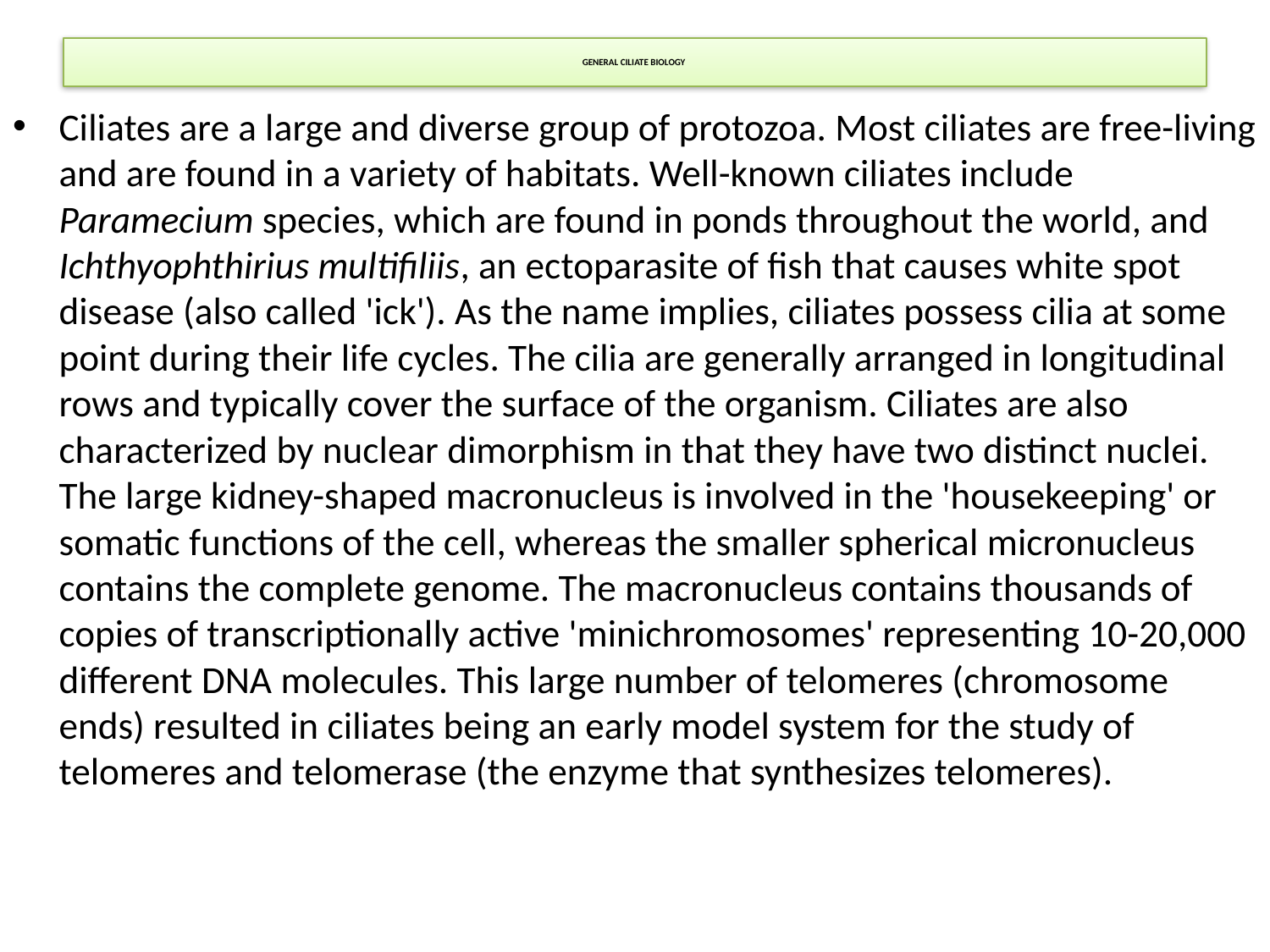

# GENERAL CILIATE BIOLOGY
Ciliates are a large and diverse group of protozoa. Most ciliates are free-living and are found in a variety of habitats. Well-known ciliates include Paramecium species, which are found in ponds throughout the world, and Ichthyophthirius multifiliis, an ectoparasite of fish that causes white spot disease (also called 'ick'). As the name implies, ciliates possess cilia at some point during their life cycles. The cilia are generally arranged in longitudinal rows and typically cover the surface of the organism. Ciliates are also characterized by nuclear dimorphism in that they have two distinct nuclei. The large kidney-shaped macronucleus is involved in the 'housekeeping' or somatic functions of the cell, whereas the smaller spherical micronucleus contains the complete genome. The macronucleus contains thousands of copies of transcriptionally active 'minichromosomes' representing 10-20,000 different DNA molecules. This large number of telomeres (chromosome ends) resulted in ciliates being an early model system for the study of telomeres and telomerase (the enzyme that synthesizes telomeres).